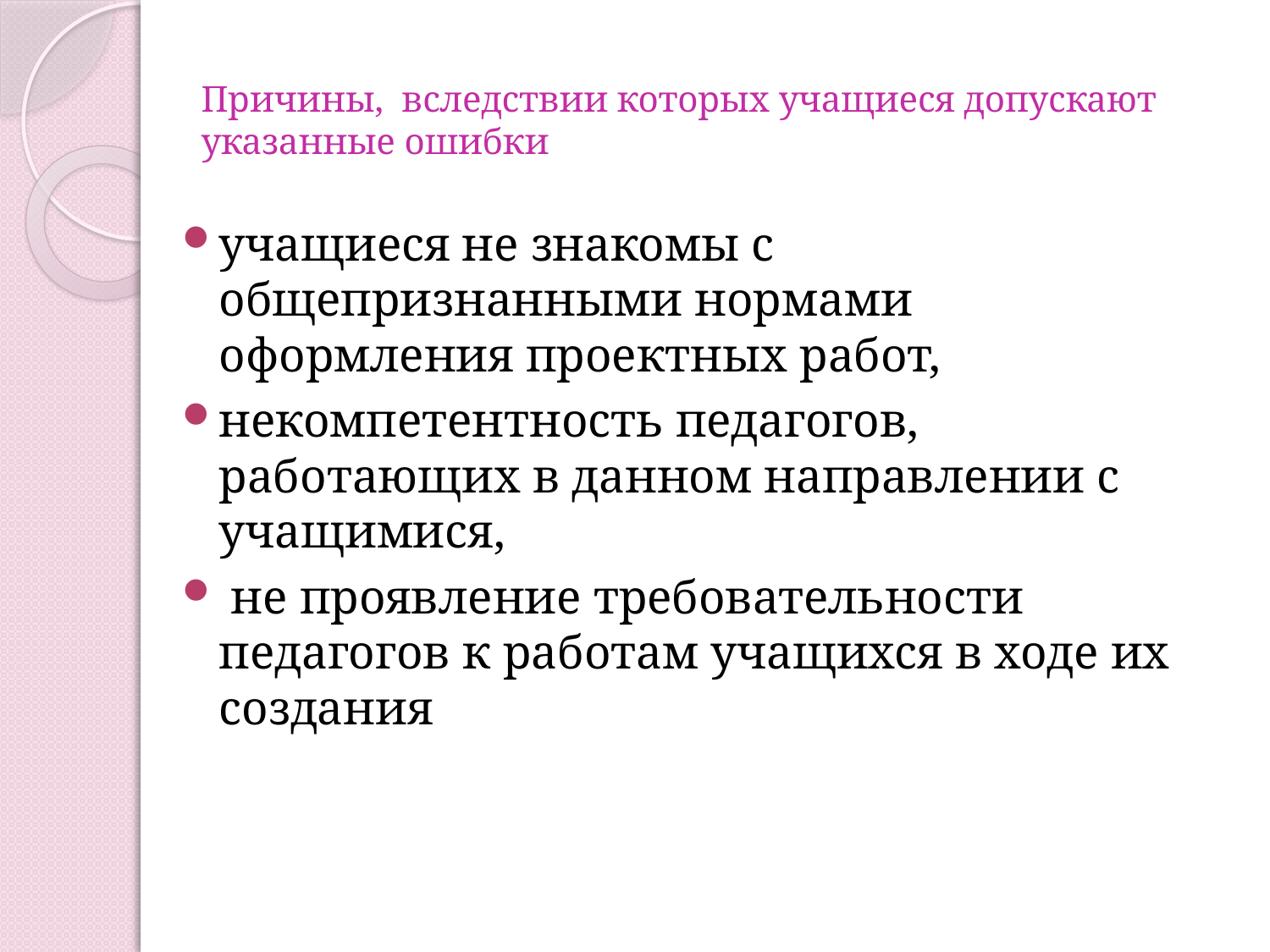

# Причины,  вследствии которых учащиеся допускают указанные ошибки
учащиеся не знакомы с общепризнанными нормами оформления проектных работ,
некомпетентность педагогов, работающих в данном направлении с учащимися,
 не проявление требовательности педагогов к работам учащихся в ходе их создания